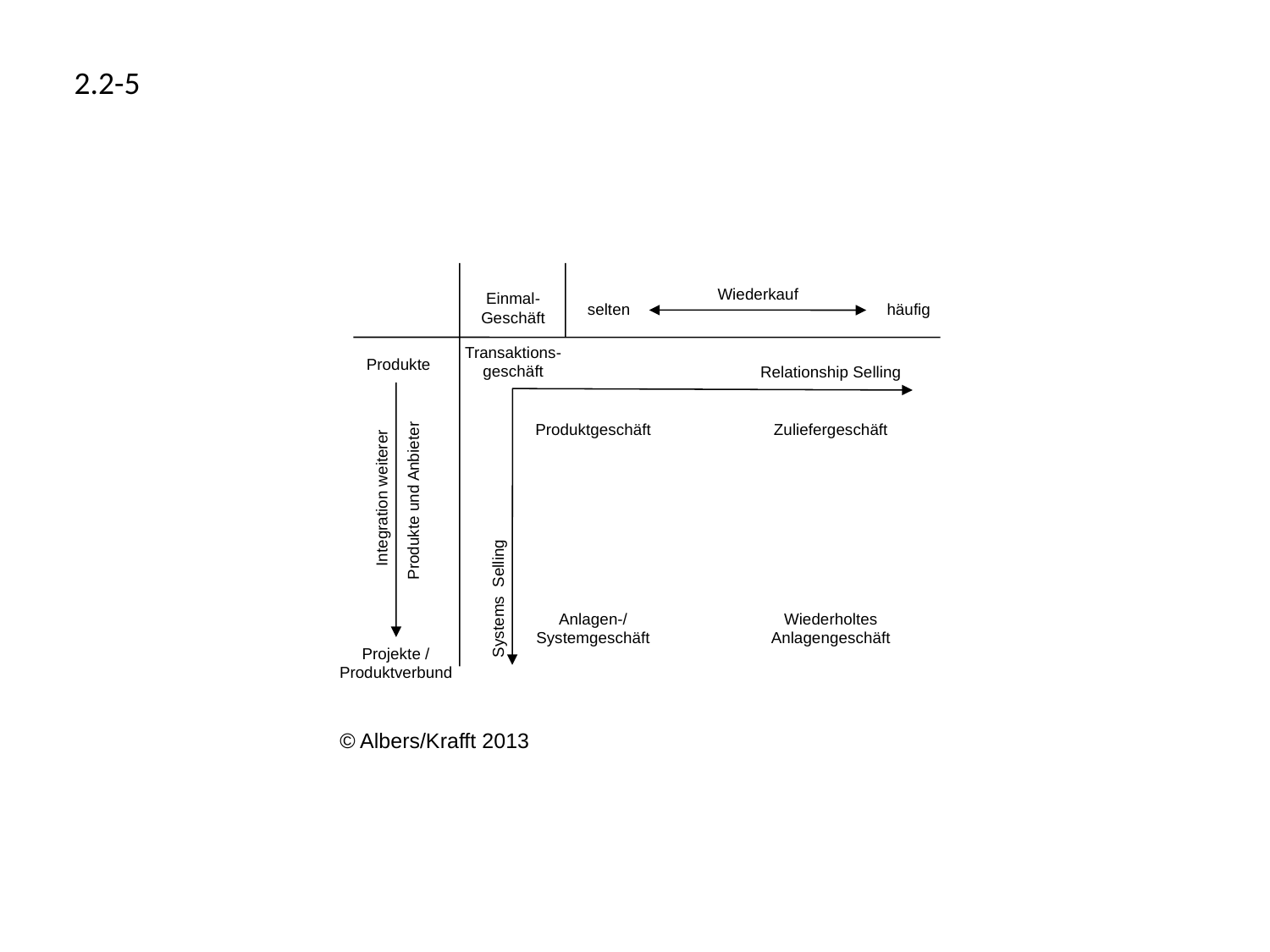

2.2-5

Wiederkauf
Einmal-
Geschäft
selten
häufig

Transaktions-
geschäft

Produkte
Relationship Selling

Produktgeschäft
Zuliefergeschäft
Integration weiterer
Produkte und Anbieter
Systems  Selling
Anlagen-/
Systemgeschäft
Wiederholtes
Anlagengeschäft
Projekte /
Produktverbund
© Albers/Krafft 2013